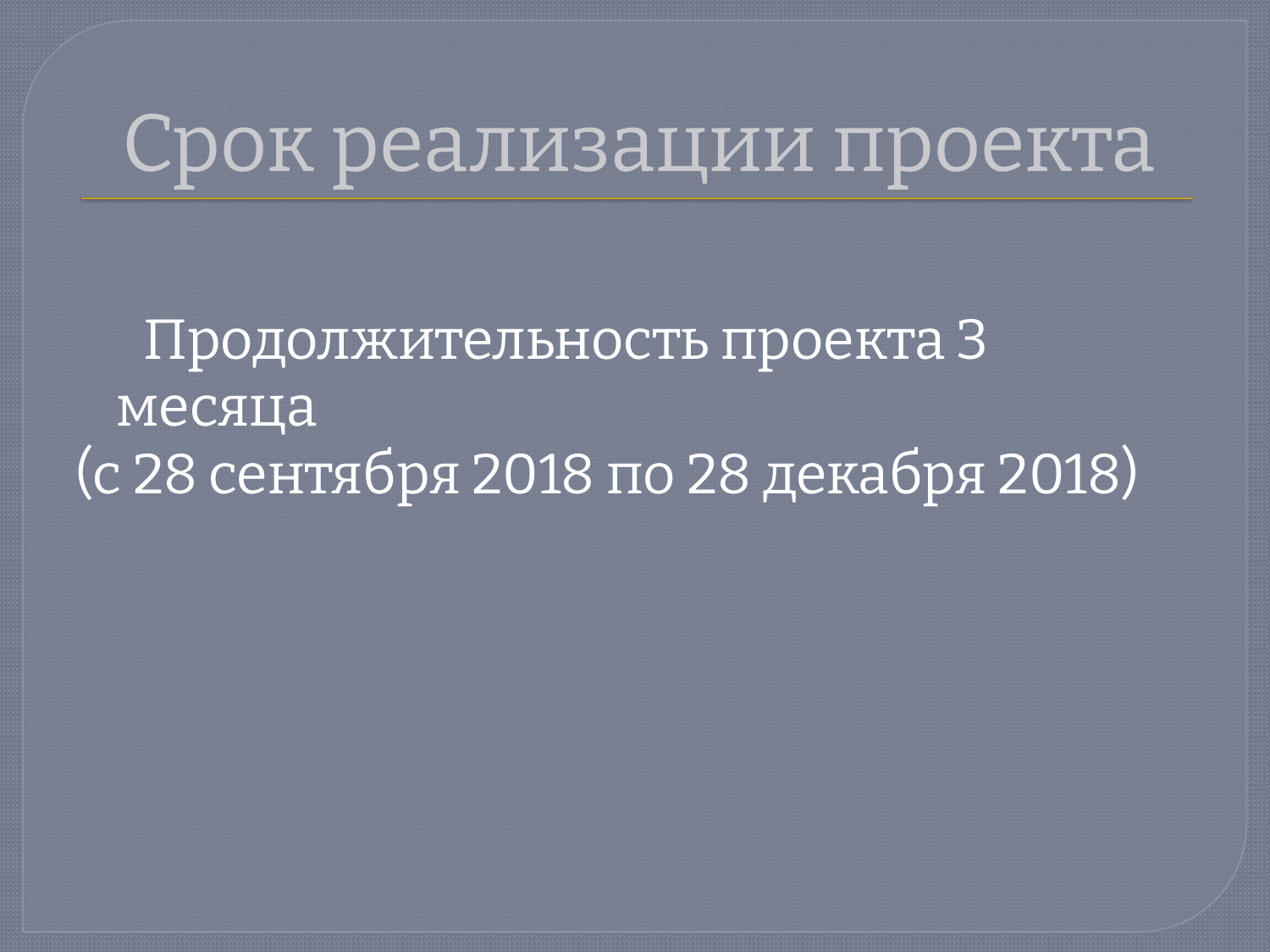

# Срок реализации проекта

      Продолжительность проекта 3 месяца
(с 28 сентября 2018 по 28 декабря 2018)